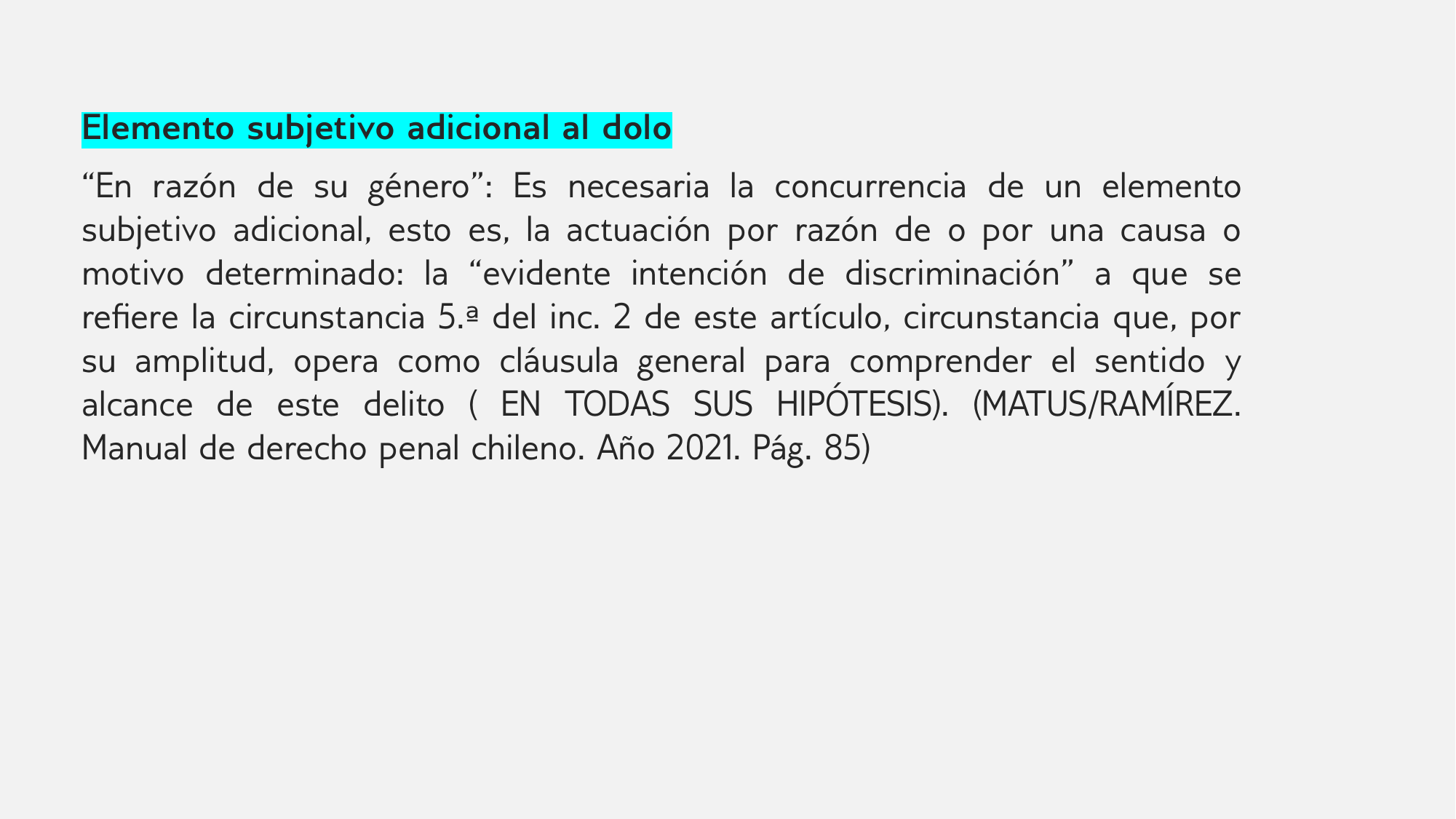

Elemento subjetivo adicional al dolo
“En razón de su género”: Es necesaria la concurrencia de un elemento subjetivo adicional, esto es, la actuación por razón de o por una causa o motivo determinado: la “evidente intención de discriminación” a que se refiere la circunstancia 5.ª del inc. 2 de este artículo, circunstancia que, por su amplitud, opera como cláusula general para comprender el sentido y alcance de este delito ( EN TODAS SUS HIPÓTESIS). (MATUS/RAMÍREZ. Manual de derecho penal chileno. Año 2021. Pág. 85)